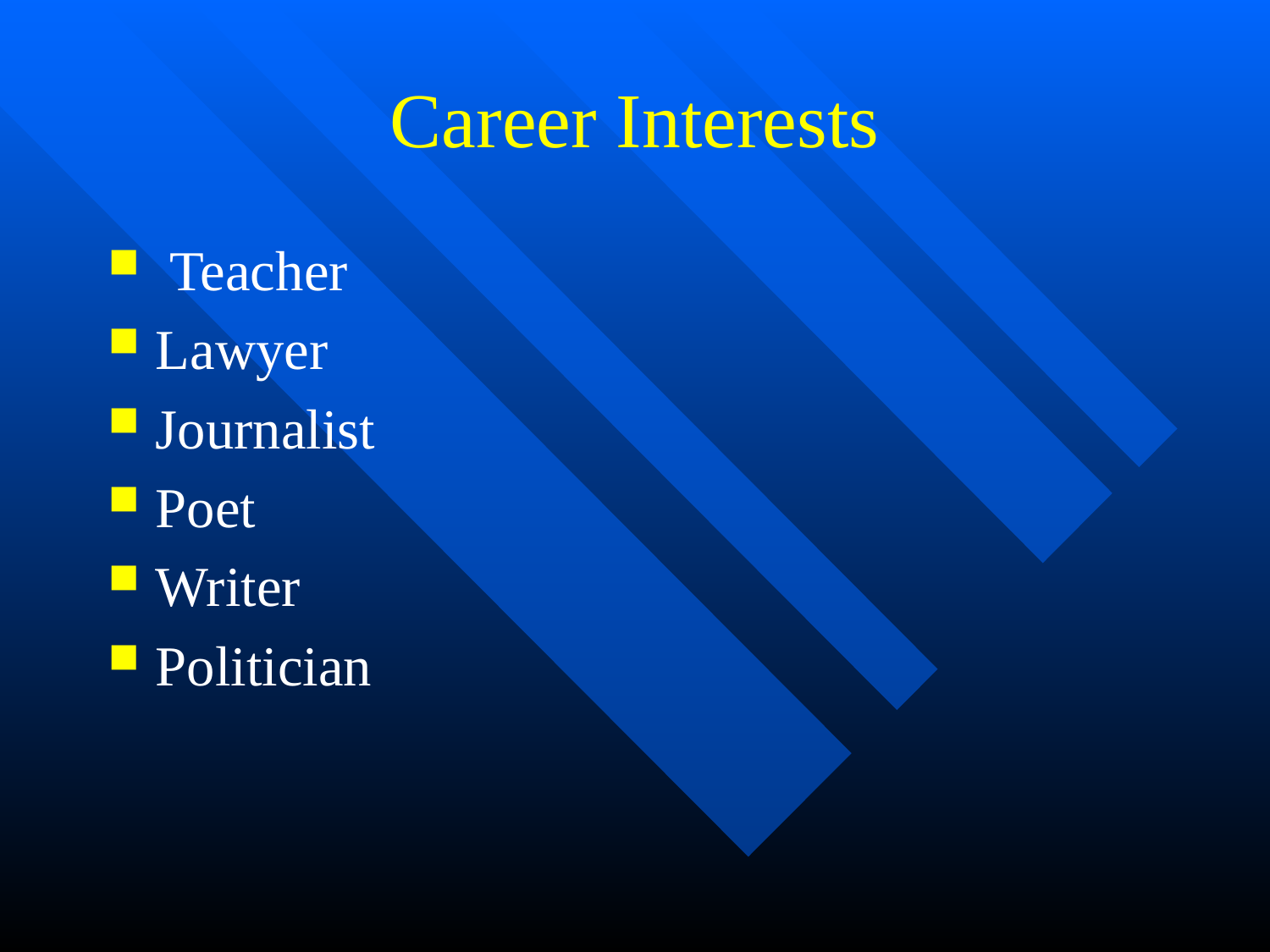

# Career Interests
 Teacher
Lawyer
Journalist
Poet
Writer
Politician